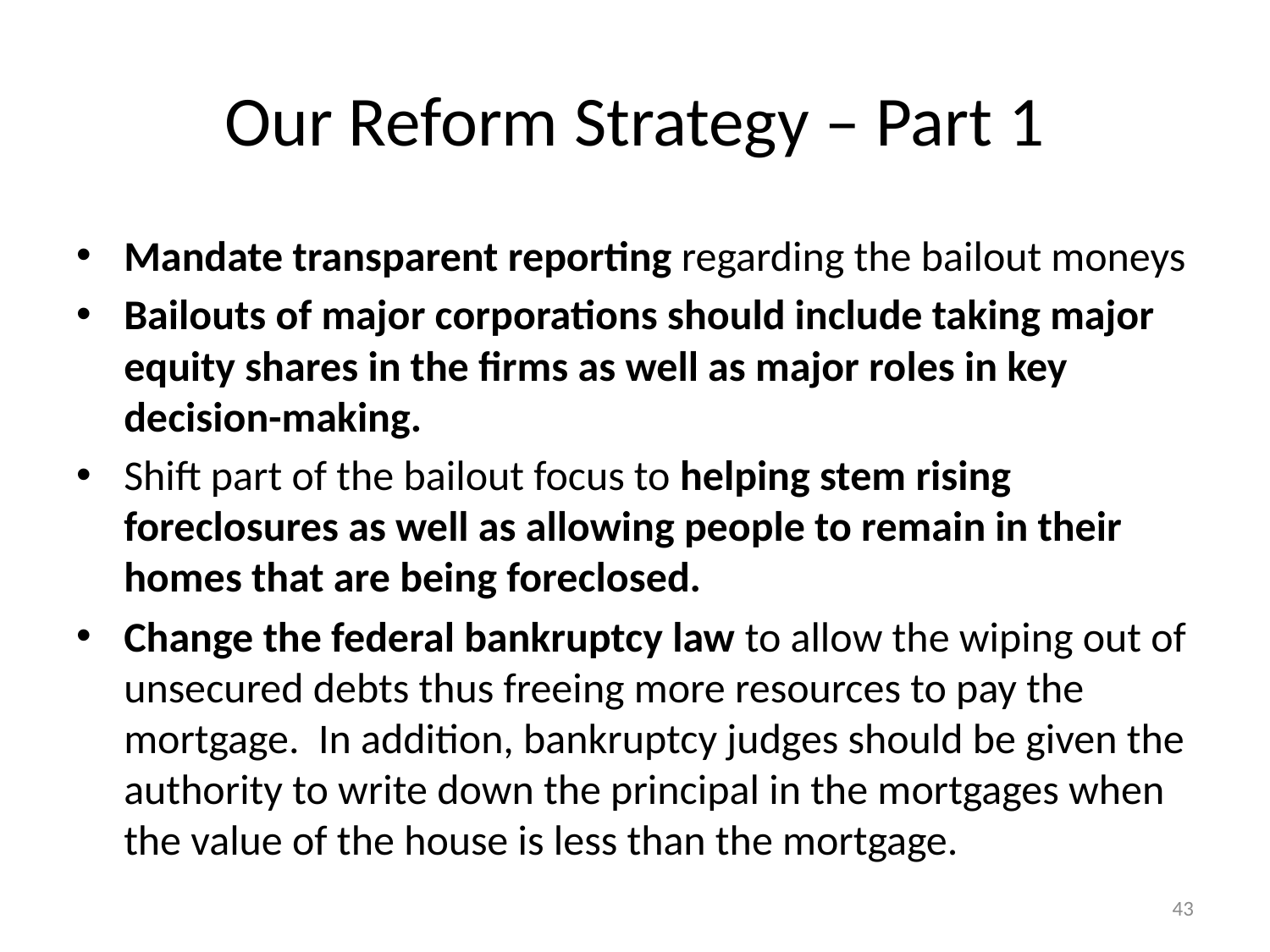

# Our Reform Strategy – Part 1
Mandate transparent reporting regarding the bailout moneys
Bailouts of major corporations should include taking major equity shares in the firms as well as major roles in key decision-making.
Shift part of the bailout focus to helping stem rising foreclosures as well as allowing people to remain in their homes that are being foreclosed.
Change the federal bankruptcy law to allow the wiping out of unsecured debts thus freeing more resources to pay the mortgage.  In addition, bankruptcy judges should be given the authority to write down the principal in the mortgages when the value of the house is less than the mortgage.

43